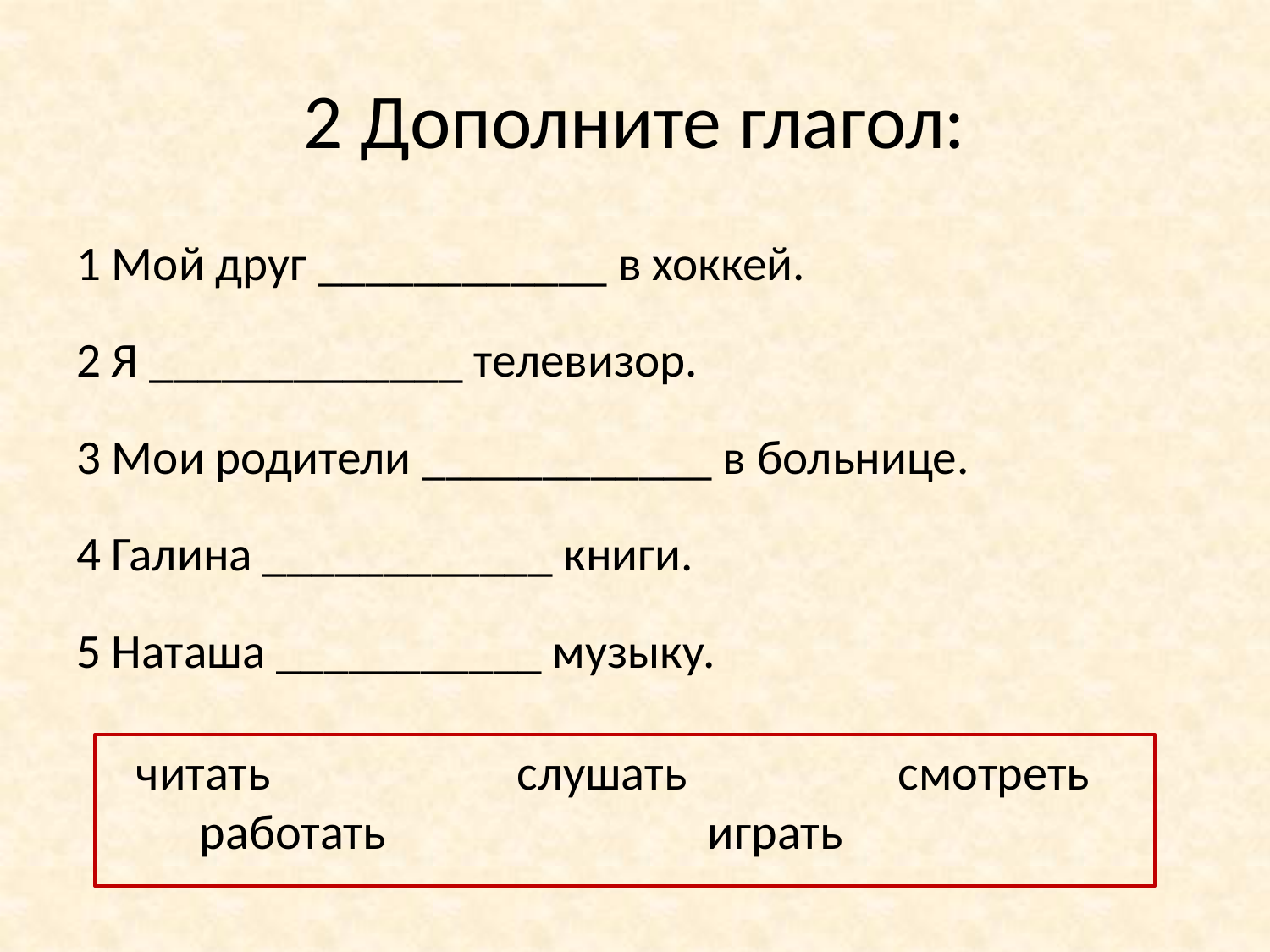

# 2 Дополните глагол:
1 Мой друг ____________ в хоккей.
2 Я _____________ телевизор.
3 Мои родители ____________ в больнице.
4 Галина ____________ книги.
5 Наташа ___________ музыку.

читать		слушать		смотреть
работать			играть